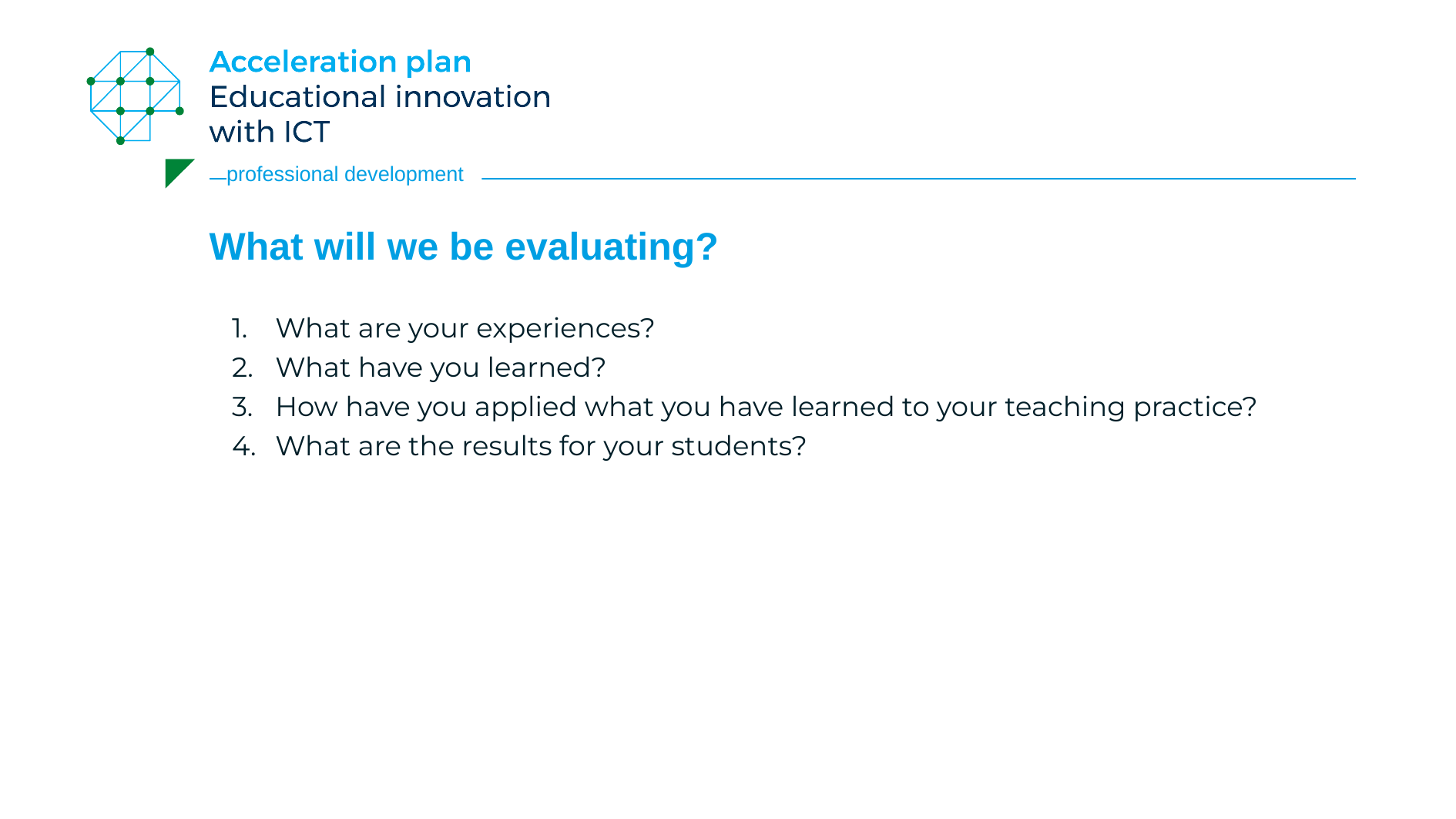

# What will we be evaluating?
What are your experiences?
What have you learned?
How have you applied what you have learned to your teaching practice?
What are the results for your students?